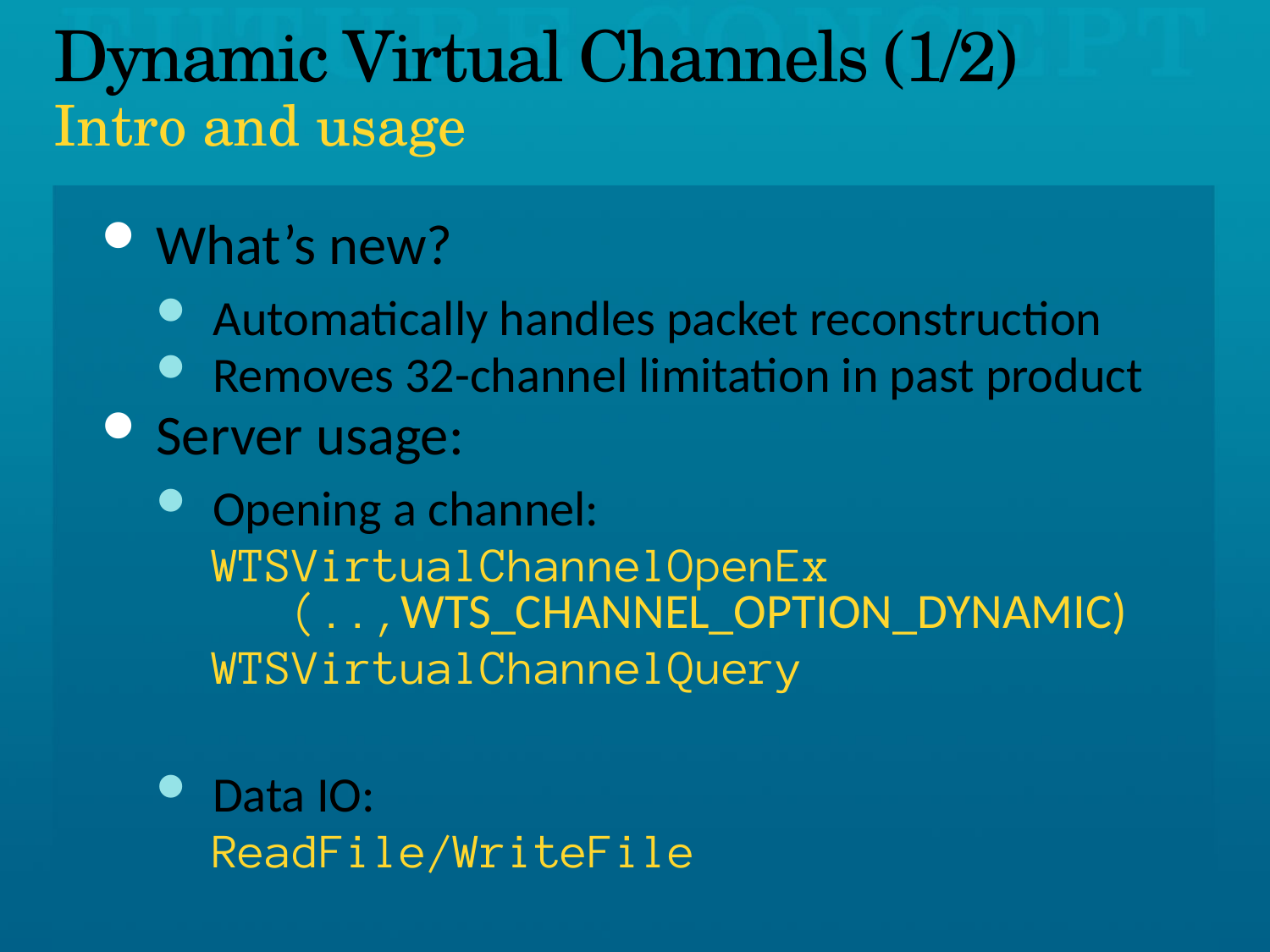

# Dynamic Virtual Channels (1/2) Intro and usage
What’s new?
Automatically handles packet reconstruction
Removes 32-channel limitation in past product
Server usage:
Opening a channel:
	WTSVirtualChannelOpenEx
   (..,WTS_CHANNEL_OPTION_DYNAMIC)
	WTSVirtualChannelQuery

Data IO:
	ReadFile/WriteFile